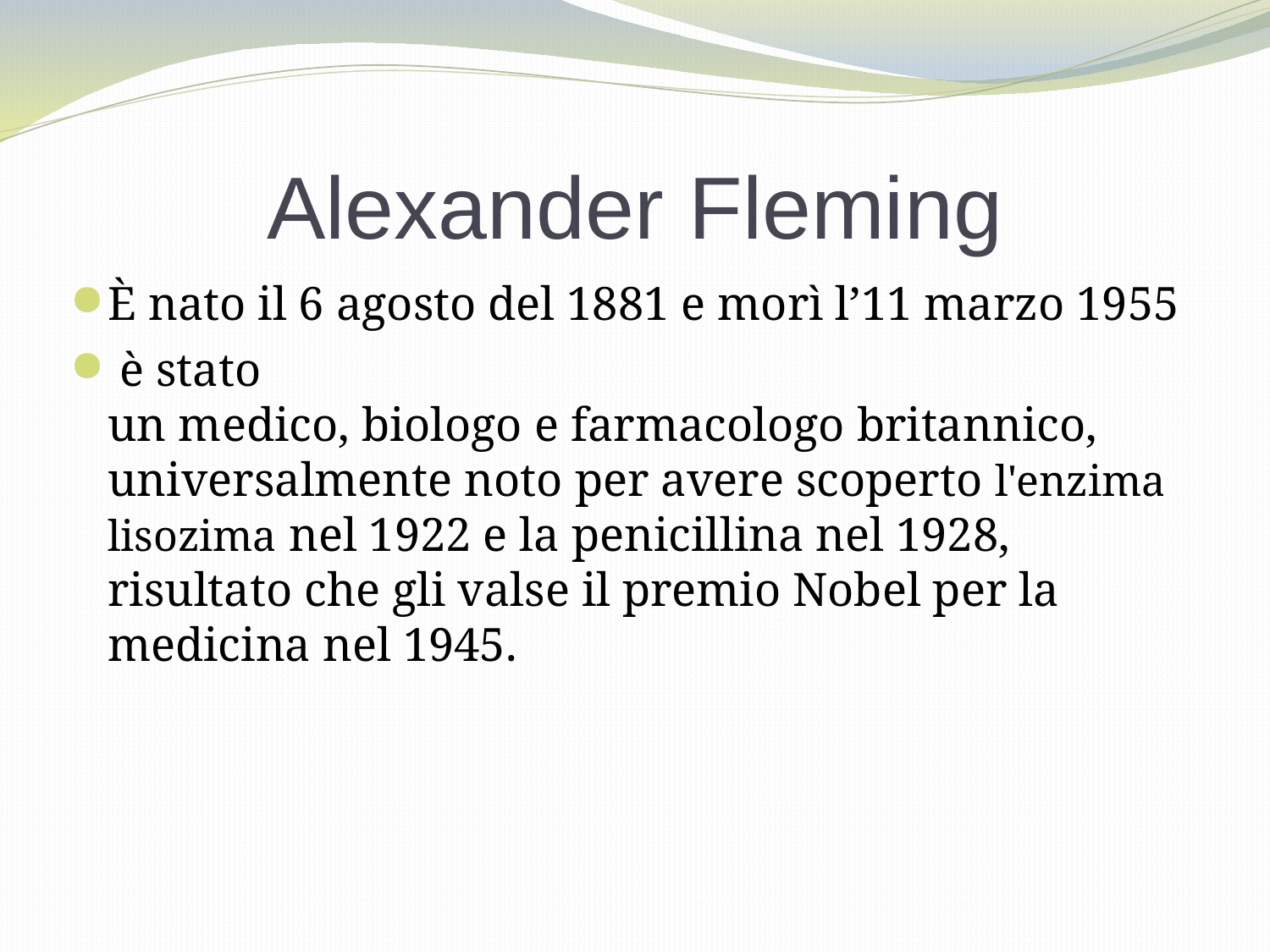

# Alexander Fleming
È nato il 6 agosto del 1881 e morì l’11 marzo 1955
 è stato un medico, biologo e farmacologo britannico, universalmente noto per avere scoperto l'enzima lisozima nel 1922 e la penicillina nel 1928, risultato che gli valse il premio Nobel per la medicina nel 1945.